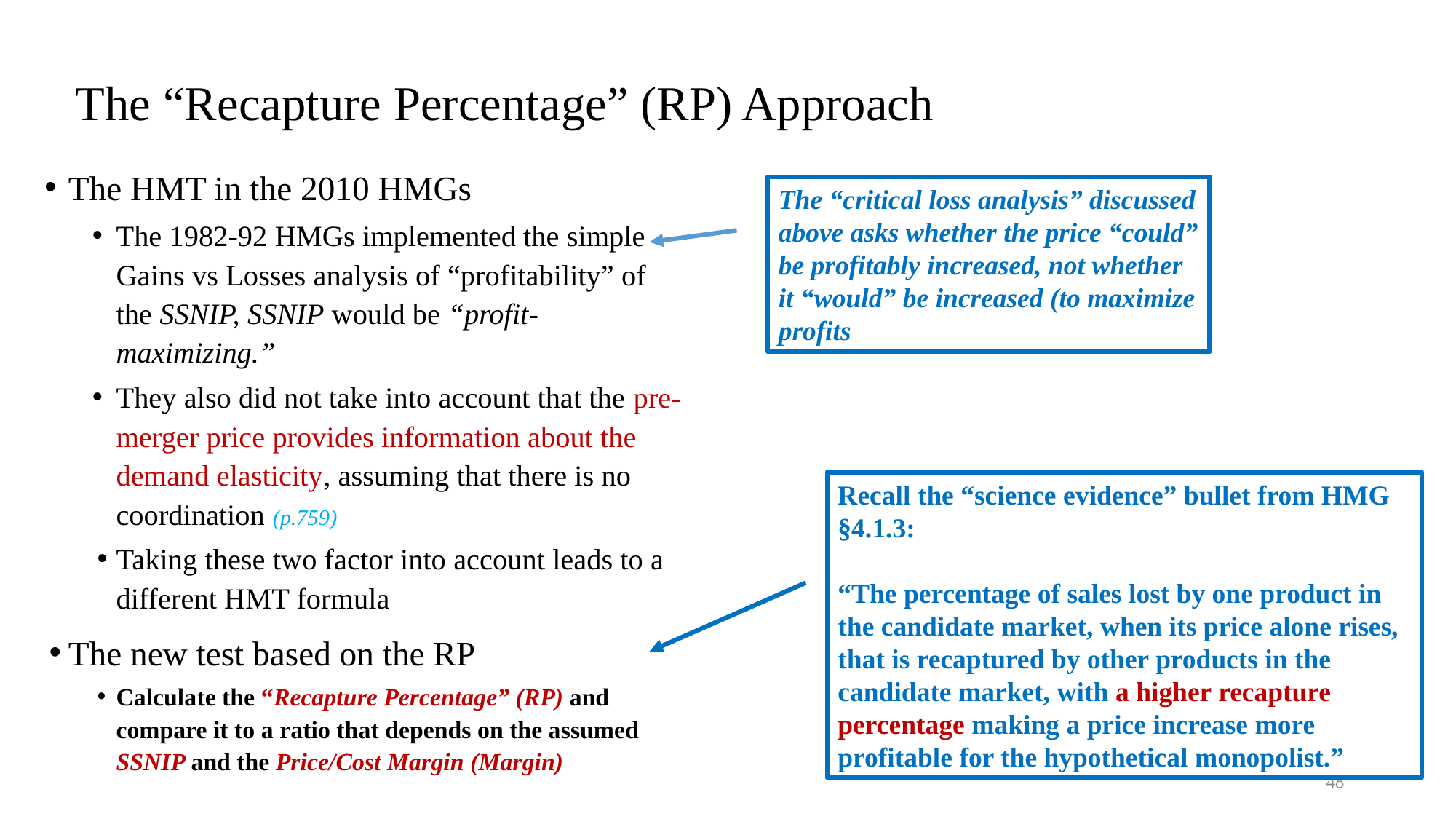

# The “Recapture Percentage” (RP) Approach
The HMT in the 2010 HMGs
The 1982-92 HMGs implemented the simple Gains vs Losses analysis of “profitability” of the SSNIP, SSNIP would be “profit-maximizing.”
They also did not take into account that the pre-merger price provides information about the demand elasticity, assuming that there is no coordination (p.759)
Taking these two factor into account leads to a different HMT formula
The new test based on the RP
Calculate the “Recapture Percentage” (RP) and compare it to a ratio that depends on the assumed SSNIP and the Price/Cost Margin (Margin)

The “critical loss analysis” discussed above asks whether the price “could” be profitably increased, not whether it “would” be increased (to maximize profits
Recall the “science evidence” bullet from HMG §4.1.3:

“The percentage of sales lost by one product in the candidate market, when its price alone rises, that is recaptured by other products in the candidate market, with a higher recapture percentage making a price increase more profitable for the hypothetical monopolist.”
48